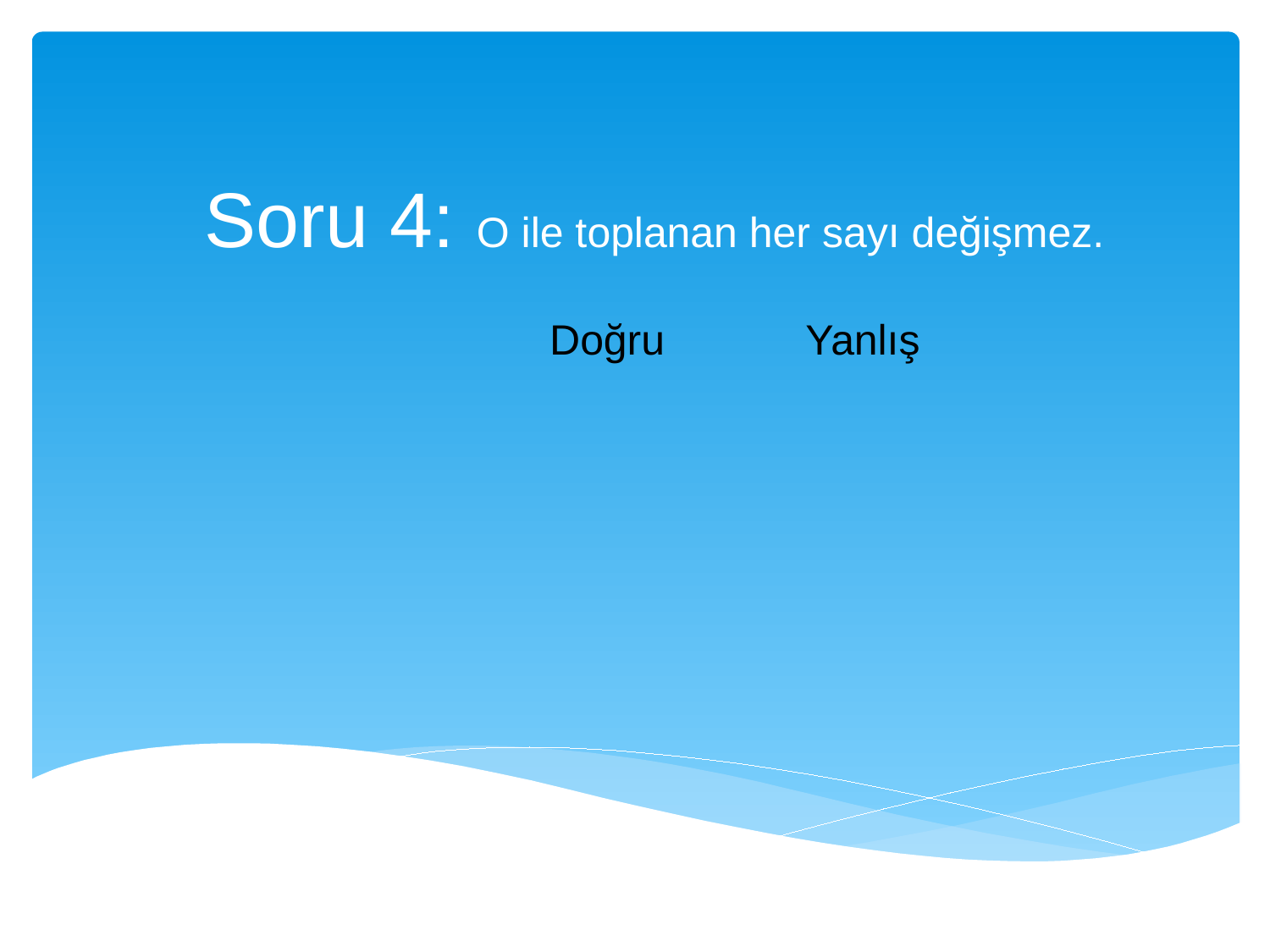

# Soru 4: O ile toplanan her sayı değişmez.
                            Doğru            Yanlış